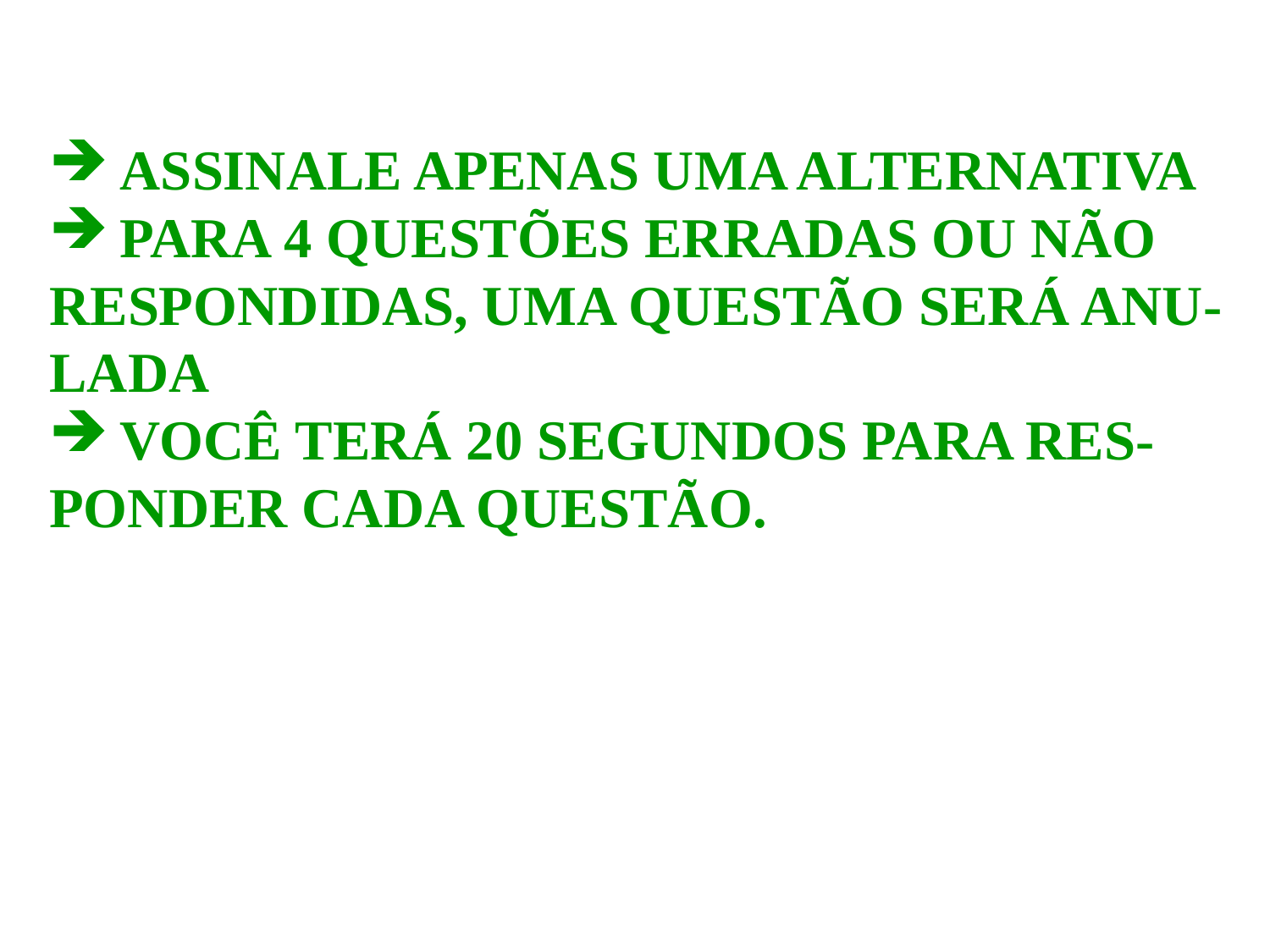

ASSINALE APENAS UMA ALTERNATIVA
 PARA 4 QUESTÕES ERRADAS OU NÃO
RESPONDIDAS, UMA QUESTÃO SERÁ ANU-
LADA
 VOCÊ TERÁ 20 SEGUNDOS PARA RES-
PONDER CADA QUESTÃO.